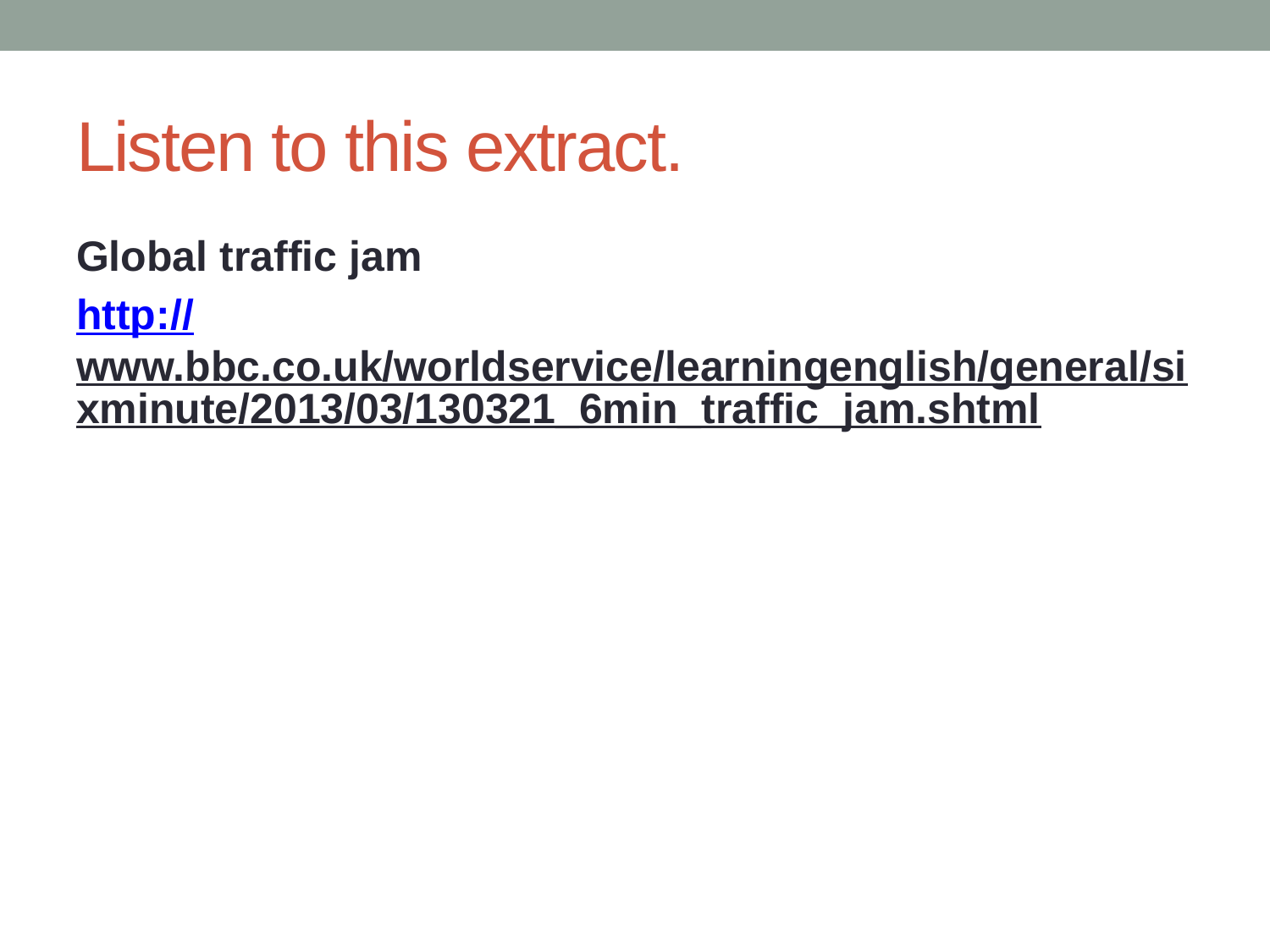

# Listen to this extract.
Global traffic jam
http://www.bbc.co.uk/worldservice/learningenglish/general/sixminute/2013/03/130321_6min_traffic_jam.shtml